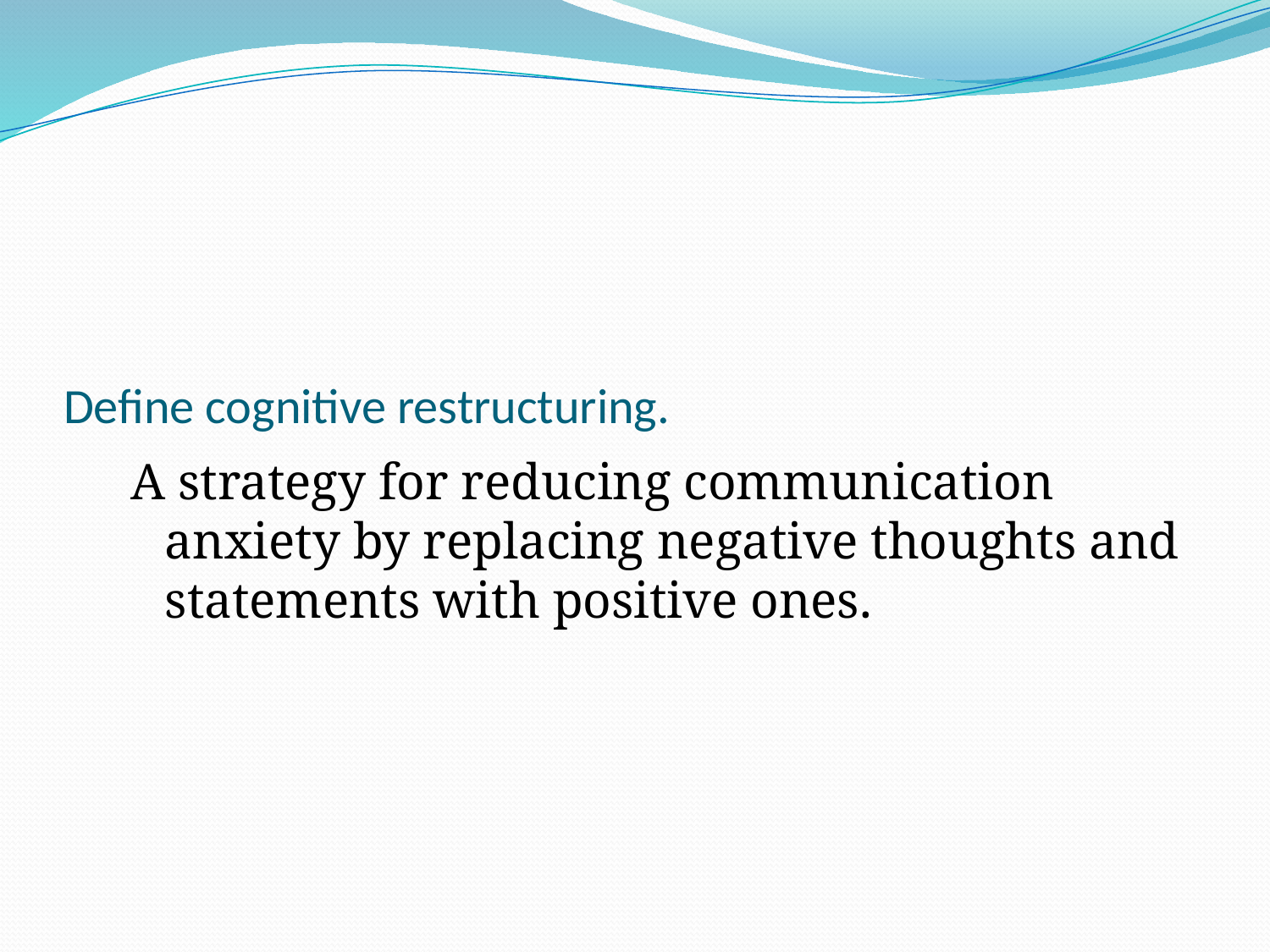

# Define cognitive restructuring.
A strategy for reducing communication anxiety by replacing negative thoughts and statements with positive ones.